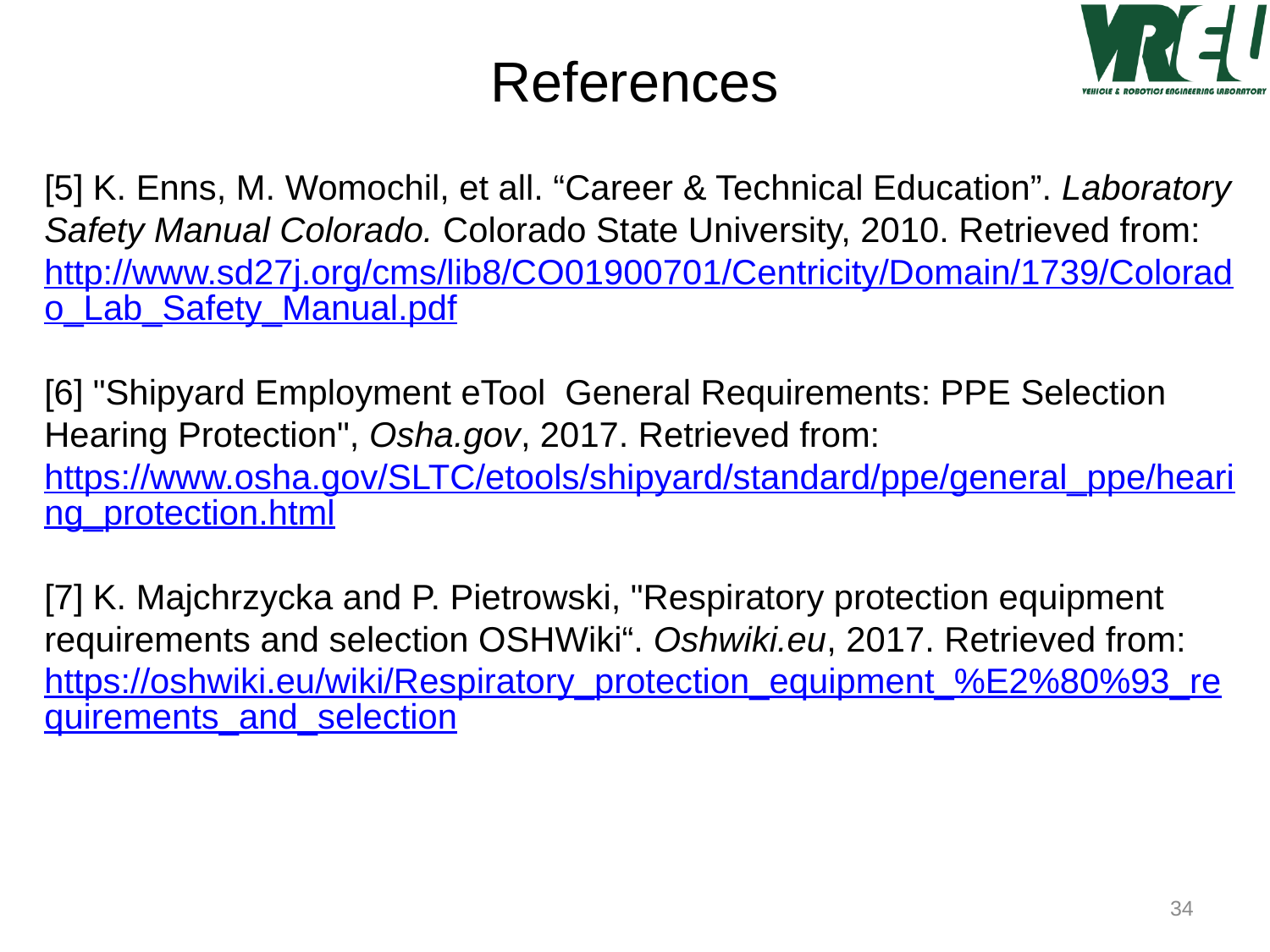

References
[5] K. Enns, M. Womochil, et all. “Career & Technical Education”. Laboratory Safety Manual Colorado. Colorado State University, 2010. Retrieved from: http://www.sd27j.org/cms/lib8/CO01900701/Centricity/Domain/1739/Colorado_Lab_Safety_Manual.pdf

[6] "Shipyard Employment eTool  General Requirements: PPE Selection  Hearing Protection", Osha.gov, 2017. Retrieved from: https://www.osha.gov/SLTC/etools/shipyard/standard/ppe/general_ppe/hearing_protection.html

[7] K. Majchrzycka and P. Pietrowski, "Respiratory protection equipment requirements and selection OSHWiki“. Oshwiki.eu, 2017. Retrieved from: https://oshwiki.eu/wiki/Respiratory_protection_equipment_%E2%80%93_requirements_and_selection

34